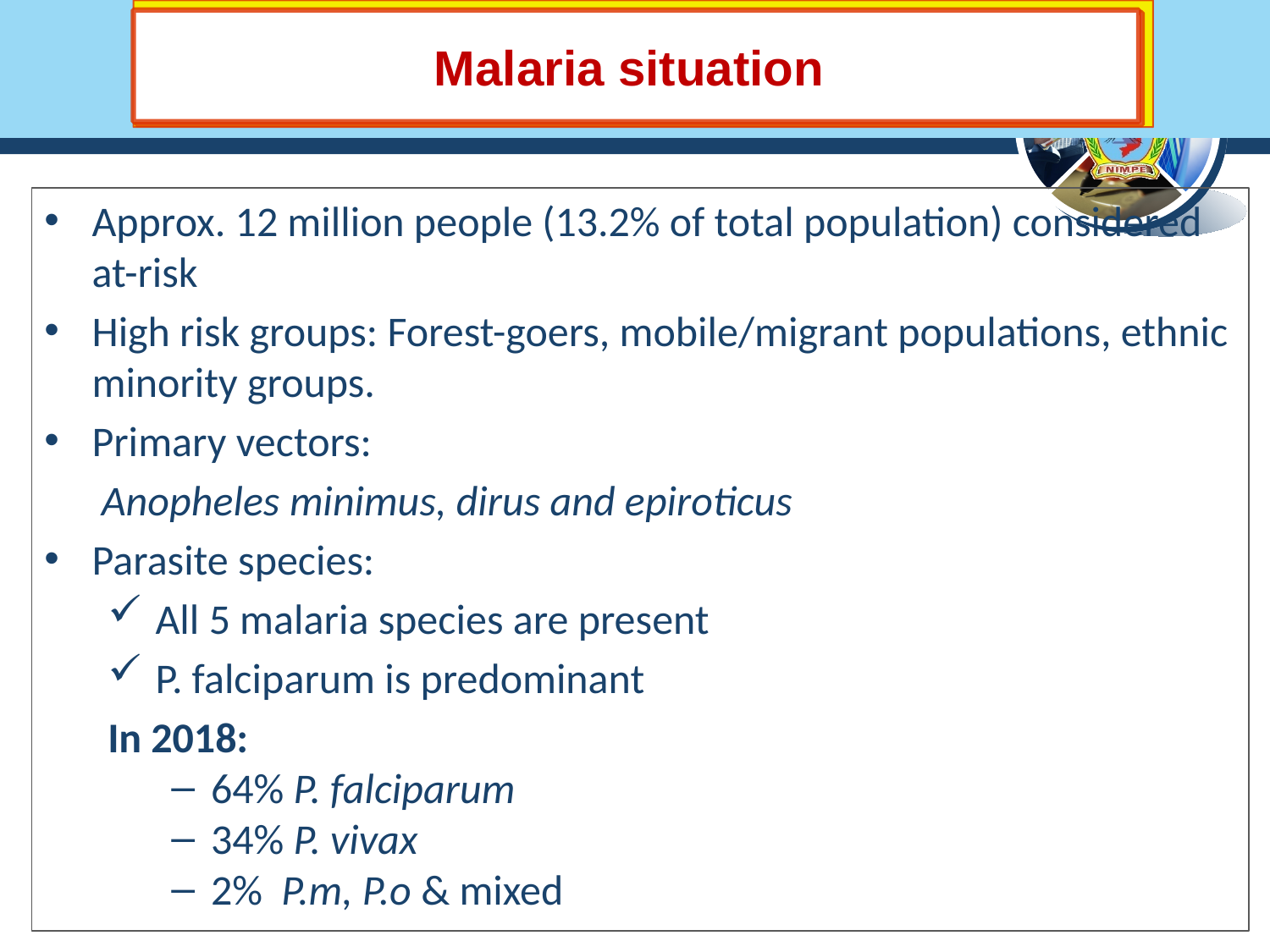

Malaria situation

NIMPE Overview
Approx. 12 million people (13.2% of total population) considered at-risk
High risk groups: Forest-goers, mobile/migrant populations, ethnic minority groups.
Primary vectors:
      Anopheles minimus, dirus and epiroticus
Parasite species:
All 5 malaria species are present
P. falciparum is predominant
In 2018:
64% P. falciparum
34% P. vivax
2%  P.m, P.o & mixed